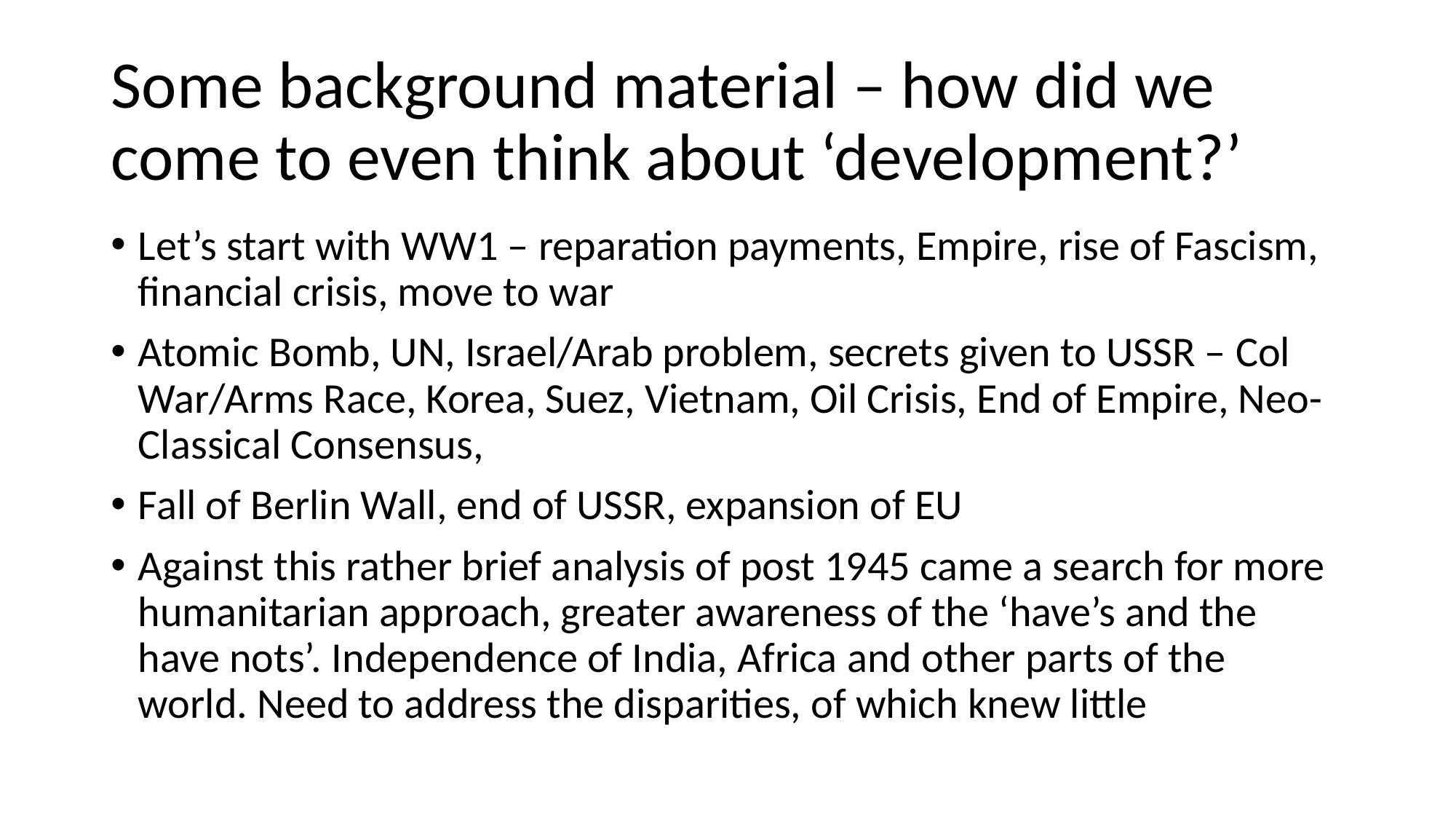

# Some background material – how did we come to even think about ‘development?’
Let’s start with WW1 – reparation payments, Empire, rise of Fascism, financial crisis, move to war
Atomic Bomb, UN, Israel/Arab problem, secrets given to USSR – Col War/Arms Race, Korea, Suez, Vietnam, Oil Crisis, End of Empire, Neo-Classical Consensus,
Fall of Berlin Wall, end of USSR, expansion of EU
Against this rather brief analysis of post 1945 came a search for more humanitarian approach, greater awareness of the ‘have’s and the have nots’. Independence of India, Africa and other parts of the world. Need to address the disparities, of which knew little